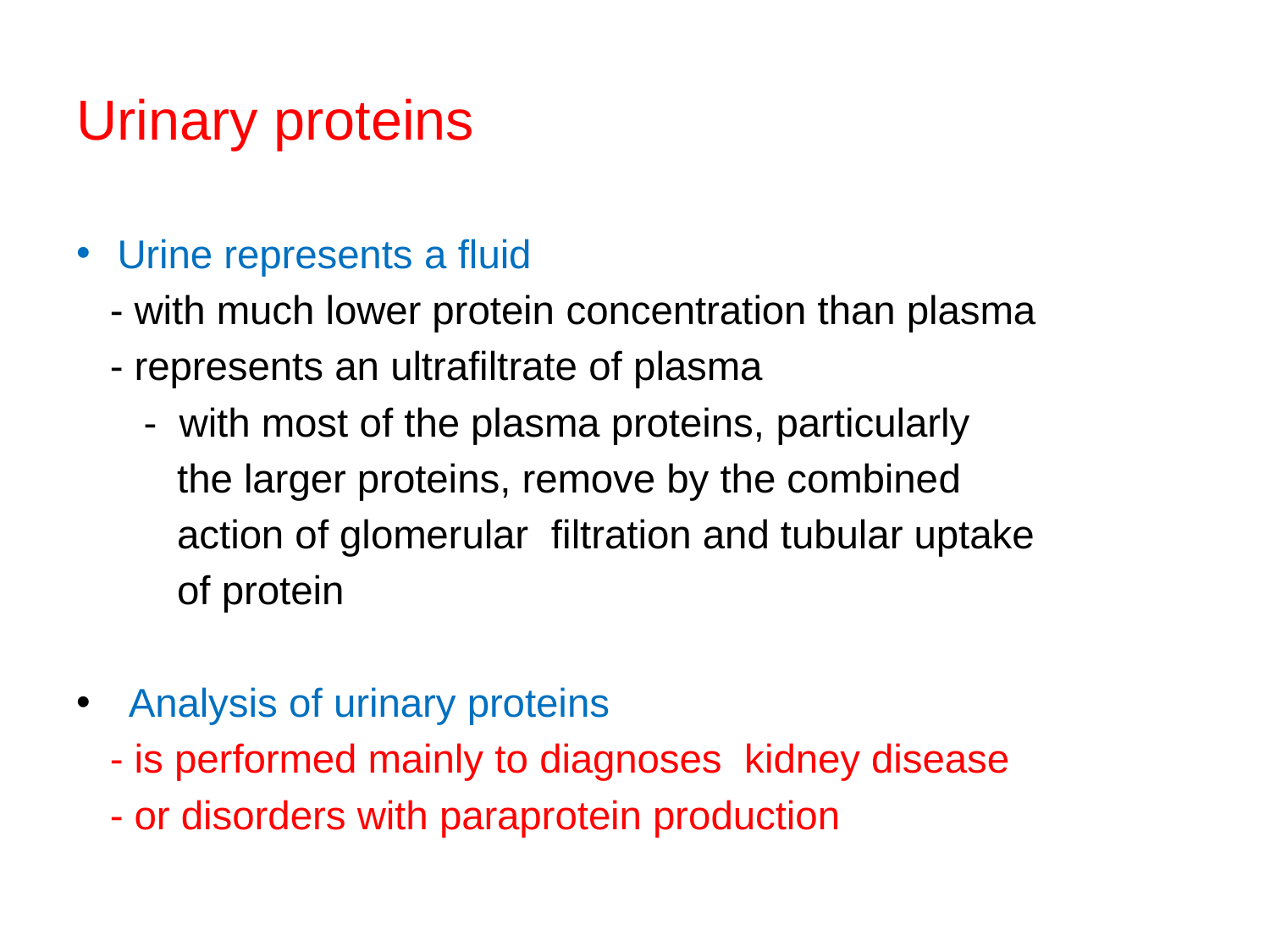

# Urinary proteins
Urine represents a fluid
   - with much lower protein concentration than plasma
   - represents an ultrafiltrate of plasma
      -  with most of the plasma proteins, particularly
         the larger proteins, remove by the combined
         action of glomerular  filtration and tubular uptake
         of protein

 Analysis of urinary proteins
   - is performed mainly to diagnoses  kidney disease
   - or disorders with paraprotein production